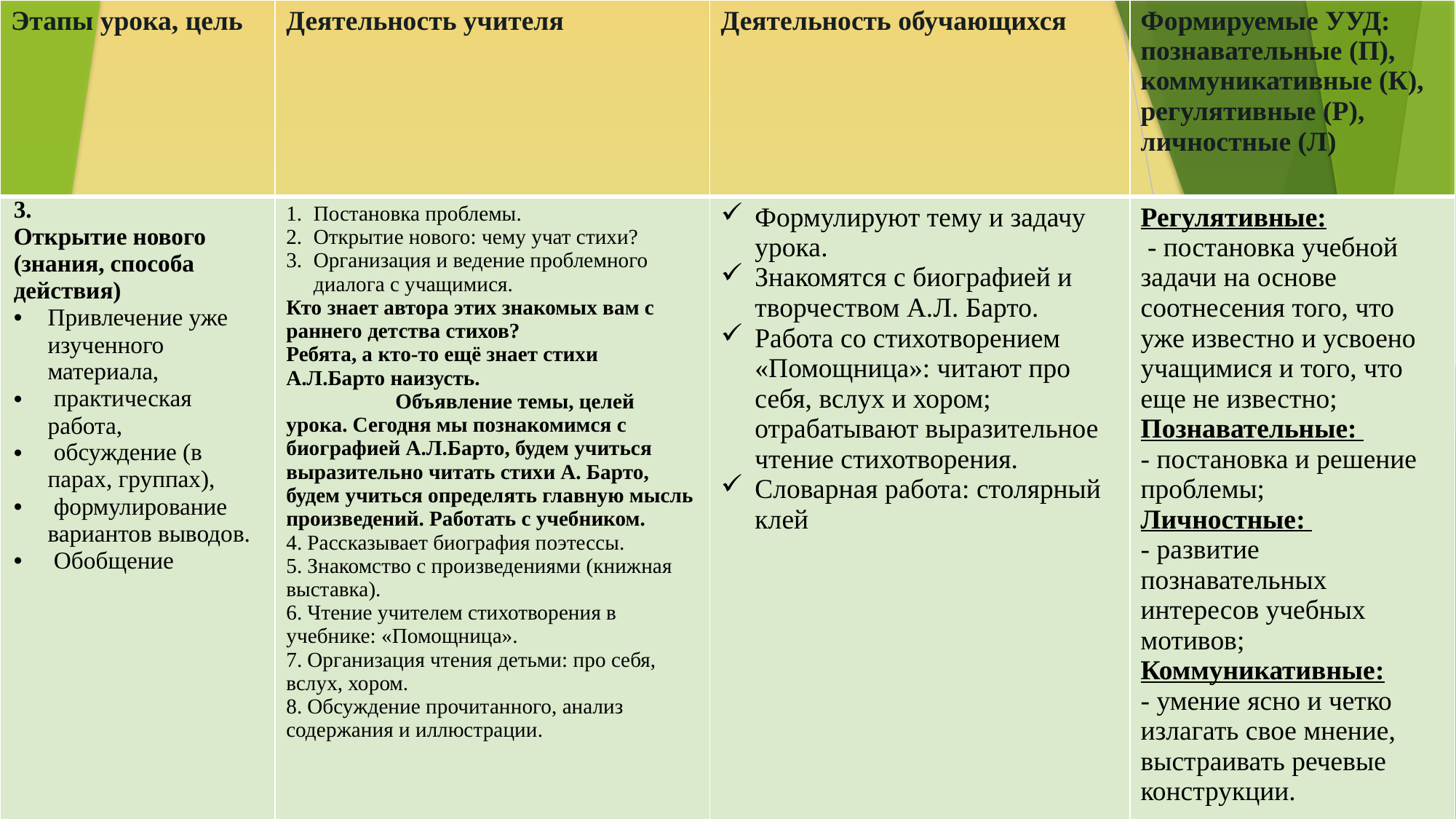

| Этапы урока, цель | Деятельность учителя | Деятельность обучающихся | Формируемые УУД: познавательные (П), коммуникативные (К), регулятивные (Р), личностные (Л) |
| --- | --- | --- | --- |
| 3. Открытие нового (знания, способа действия) Привлечение уже изученного материала, практическая работа, обсуждение (в парах, группах), формулирование вариантов выводов. Обобщение | Постановка проблемы. Открытие нового: чему учат стихи? Организация и ведение проблемного диалога с учащимися. Кто знает автора этих знакомых вам с раннего детства стихов? Ребята, а кто-то ещё знает стихи А.Л.Барто наизусть. Объявление темы, целей урока. Сегодня мы познакомимся с биографией А.Л.Барто, будем учиться выразительно читать стихи А. Барто, будем учиться определять главную мысль произведений. Работать с учебником. 4. Рассказывает биография поэтессы. 5. Знакомство с произведениями (книжная выставка). 6. Чтение учителем стихотворения в учебнике: «Помощница». 7. Организация чтения детьми: про себя, вслух, хором. 8. Обсуждение прочитанного, анализ содержания и иллюстрации. | Формулируют тему и задачу урока. Знакомятся с биографией и творчеством А.Л. Барто. Работа со стихотворением «Помощница»: читают про себя, вслух и хором; отрабатывают выразительное чтение стихотворения. Словарная работа: столярный клей | Регулятивные: - постановка учебной задачи на основе соотнесения того, что уже известно и усвоено учащимися и того, что еще не известно; Познавательные: - постановка и решение проблемы; Личностные: - развитие познавательных интересов учебных мотивов; Коммуникативные: - умение ясно и четко излагать свое мнение, выстраивать речевые конструкции. |